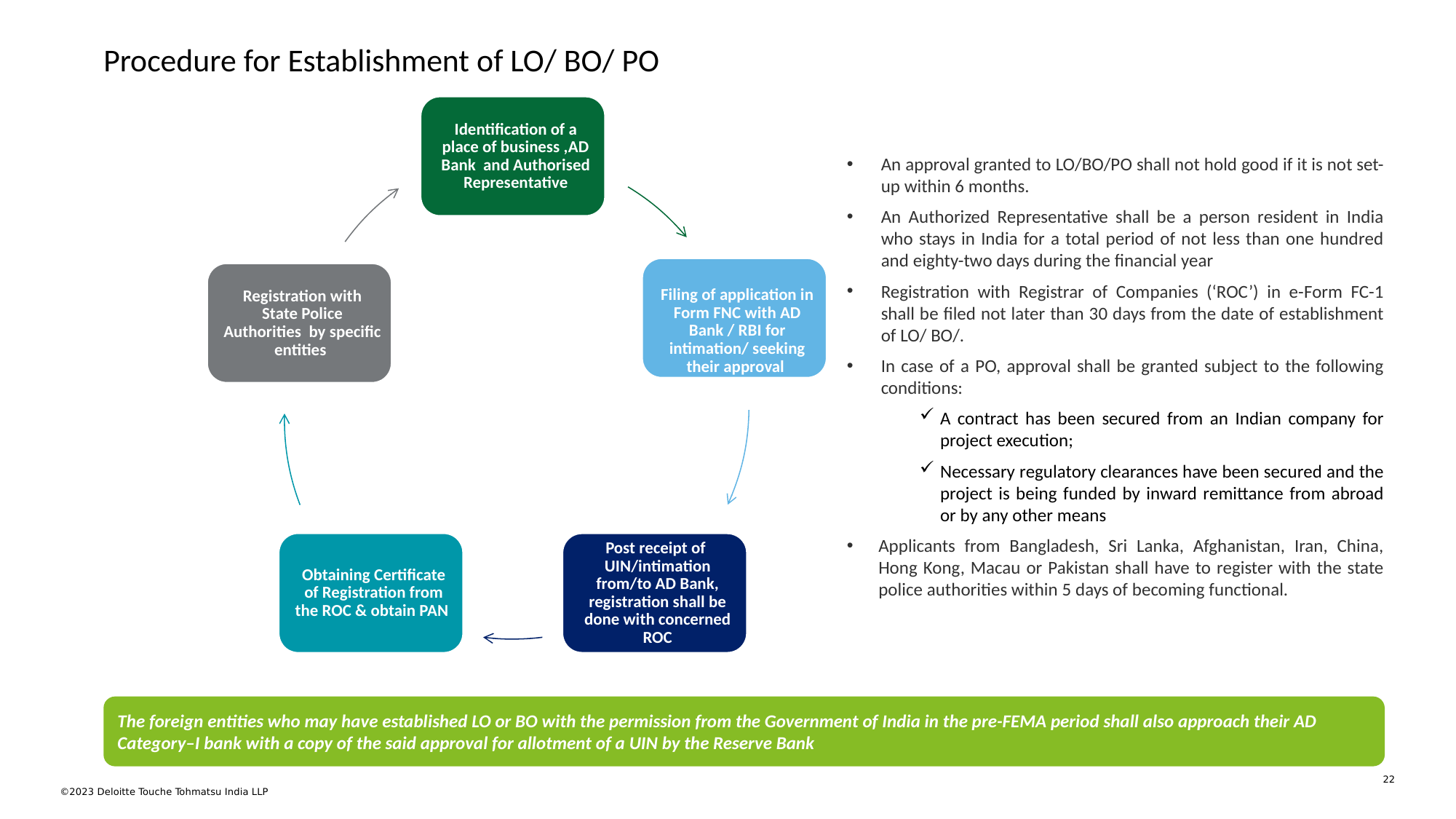

# Procedure for Establishment of LO/ BO/ PO
Identification of a place of business ,AD Bank  and Authorised Representative

Filing of application in Form FNC with AD Bank / RBI for intimation/ seeking their approval
Post receipt of  UIN/intimation from/to AD Bank, registration shall be done with concerned ROC
Obtaining Certificate of Registration from the ROC & obtain PAN
Registration with State Police Authorities  by specific entities
An approval granted to LO/BO/PO shall not hold good if it is not set-up within 6 months.
An Authorized Representative shall be a person resident in India who stays in India for a total period of not less than one hundred and eighty-two days during the financial year
Registration with Registrar of Companies (‘ROC’) in e-Form FC-1 shall be filed not later than 30 days from the date of establishment of LO/ BO/.
In case of a PO, approval shall be granted subject to the following conditions:
A contract has been secured from an Indian company for project execution;
Necessary regulatory clearances have been secured and the project is being funded by inward remittance from abroad or by any other means
Applicants from Bangladesh, Sri Lanka, Afghanistan, Iran, China, Hong Kong, Macau or Pakistan shall have to register with the state police authorities within 5 days of becoming functional.
The foreign entities who may have established LO or BO with the permission from the Government of India in the pre-FEMA period shall also approach their AD Category–I bank with a copy of the said approval for allotment of a UIN by the Reserve Bank